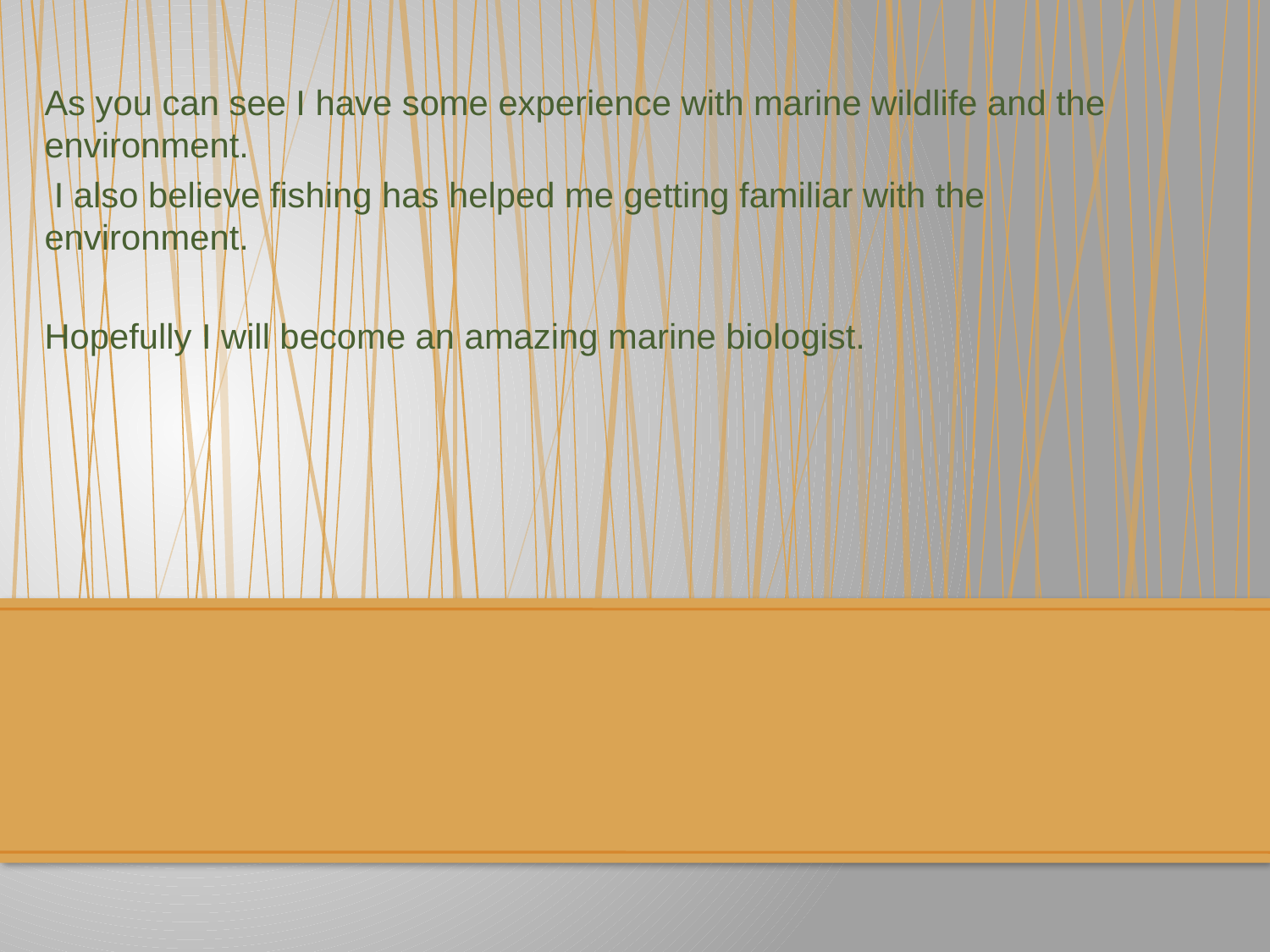

As you can see I have some experience with marine wildlife and the environment.
 I also believe fishing has helped me getting familiar with the environment.

Hopefully I will become an amazing marine biologist.